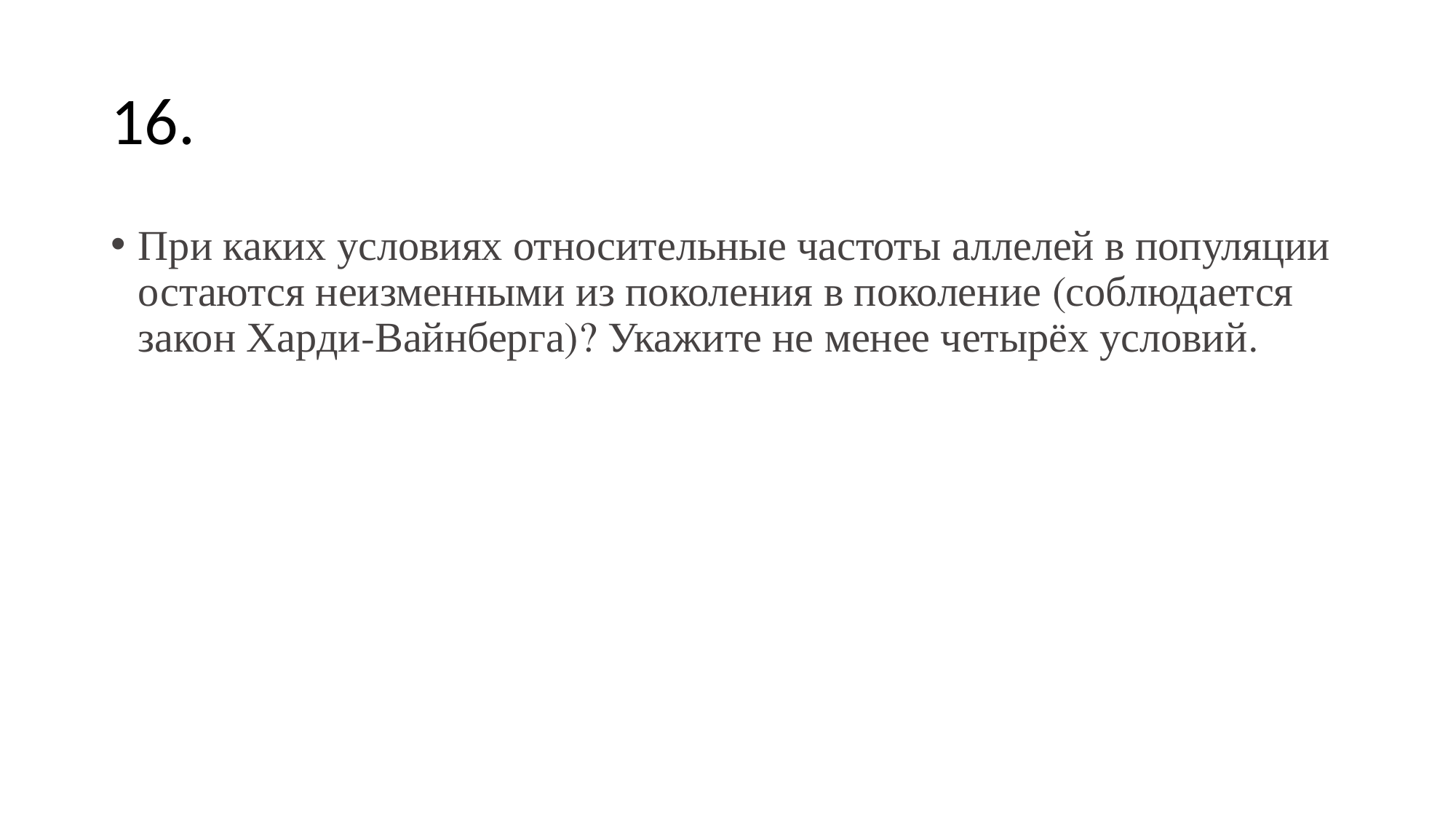

# 16.
При каких условиях относительные частоты аллелей в популяции остаются неизменными из поколения в поколение (соблюдается закон Харди-Вайнберга)? Укажите не менее четырёх условий.